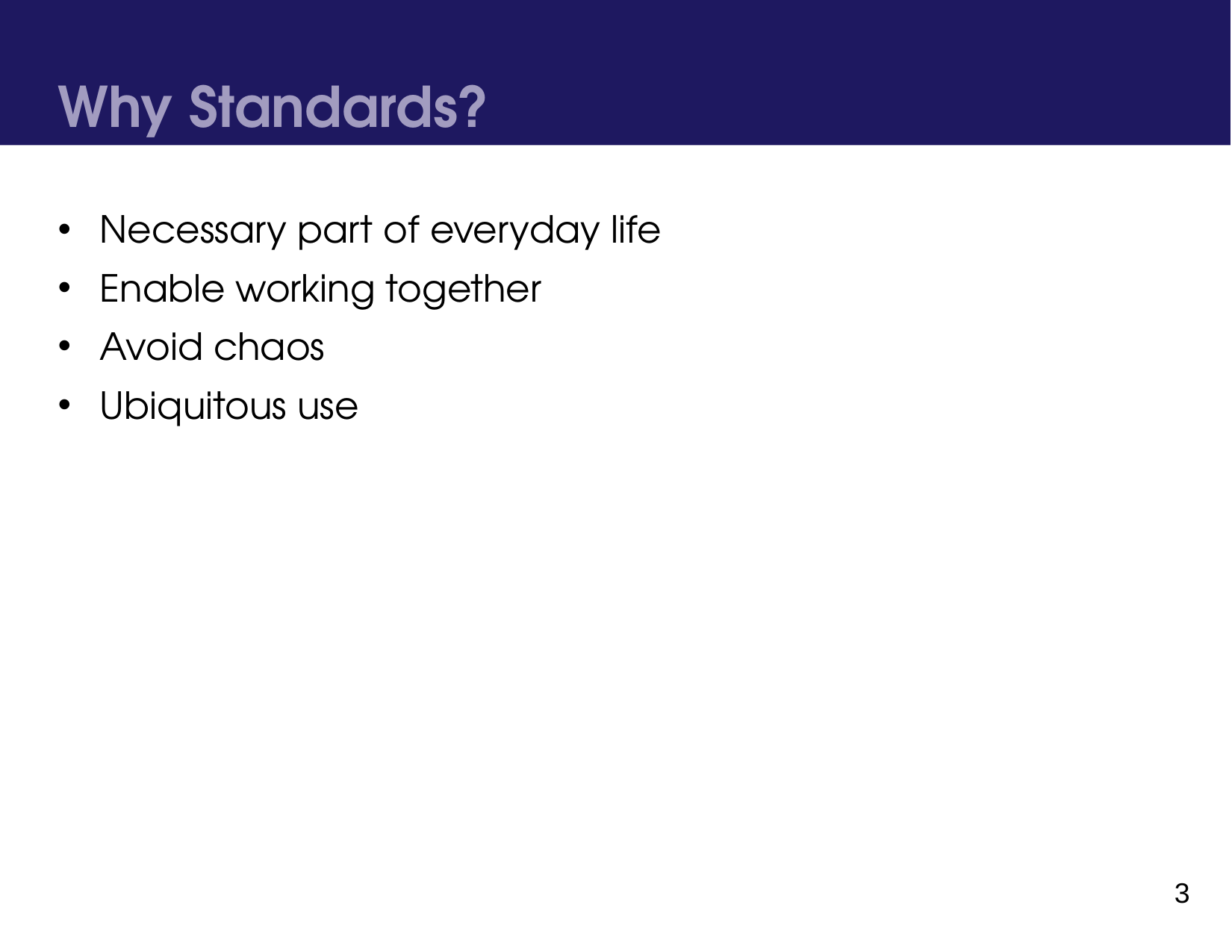

# Why Standards?
Necessary part of everyday life
Enable working together
Avoid chaos
Ubiquitous use
3